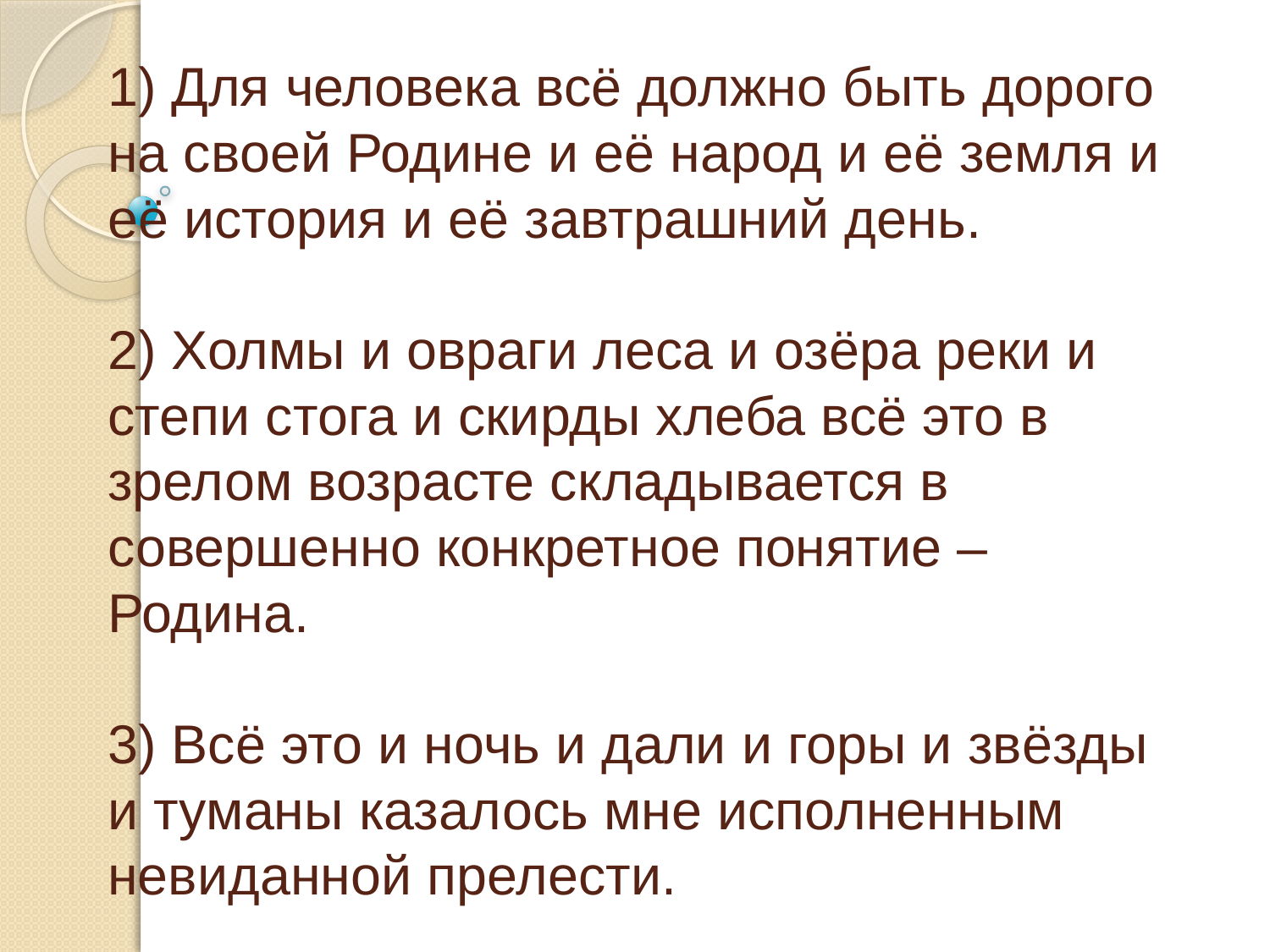

# 1) Для человека всё должно быть дорого на своей Родине и её народ и её земля и её история и её завтрашний день. 2) Холмы и овраги леса и озёра реки и степи стога и скирды хлеба всё это в зрелом возрасте складывается в совершенно конкретное понятие – Родина. 3) Всё это и ночь и дали и горы и звёзды и туманы казалось мне исполненным невиданной прелести.